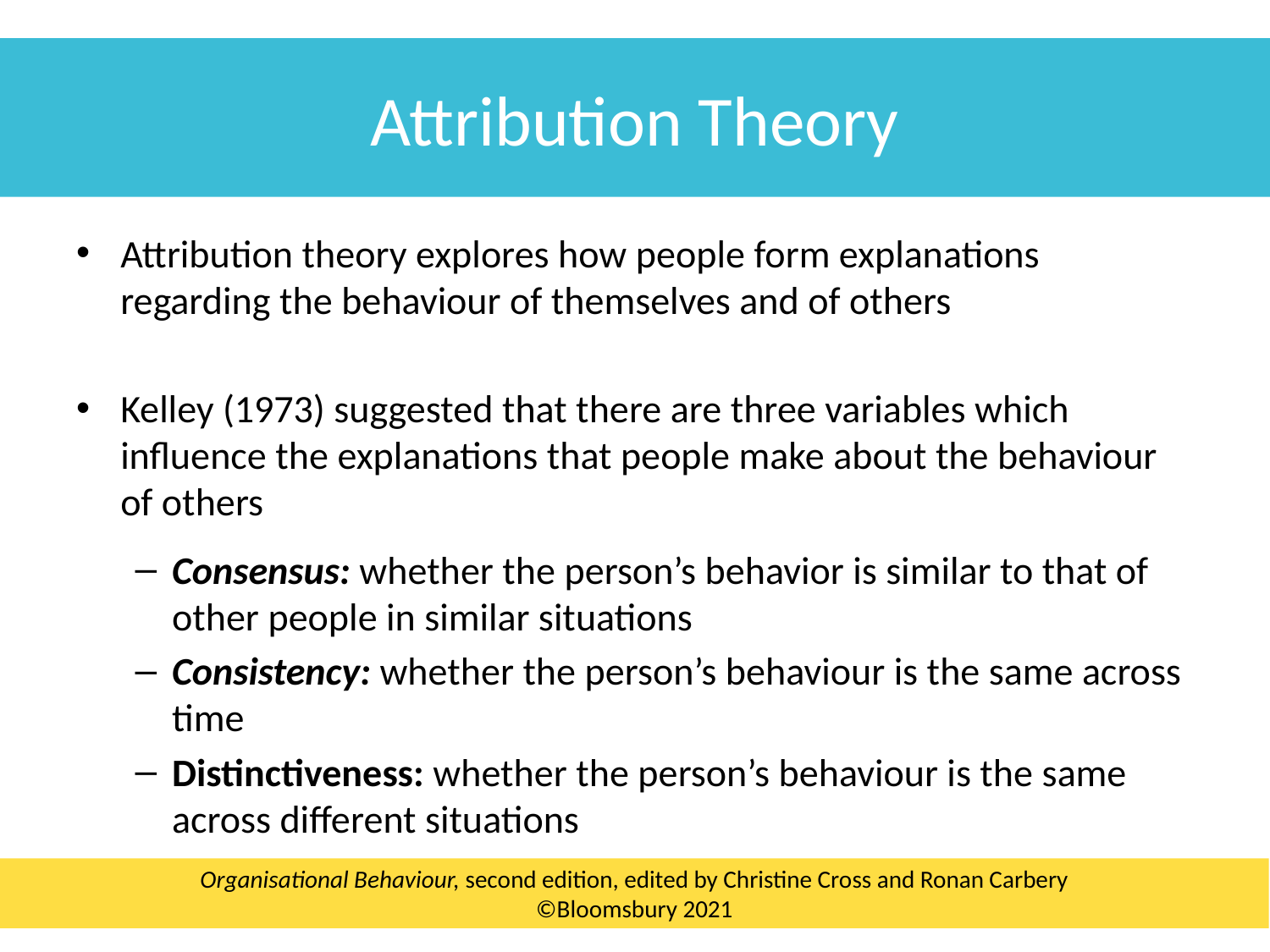

Attribution Theory
Attribution theory explores how people form explanations regarding the behaviour of themselves and of others

Kelley (1973) suggested that there are three variables which influence the explanations that people make about the behaviour of others
Consensus: whether the person’s behavior is similar to that of other people in similar situations
Consistency: whether the person’s behaviour is the same across time
Distinctiveness: whether the person’s behaviour is the same across different situations